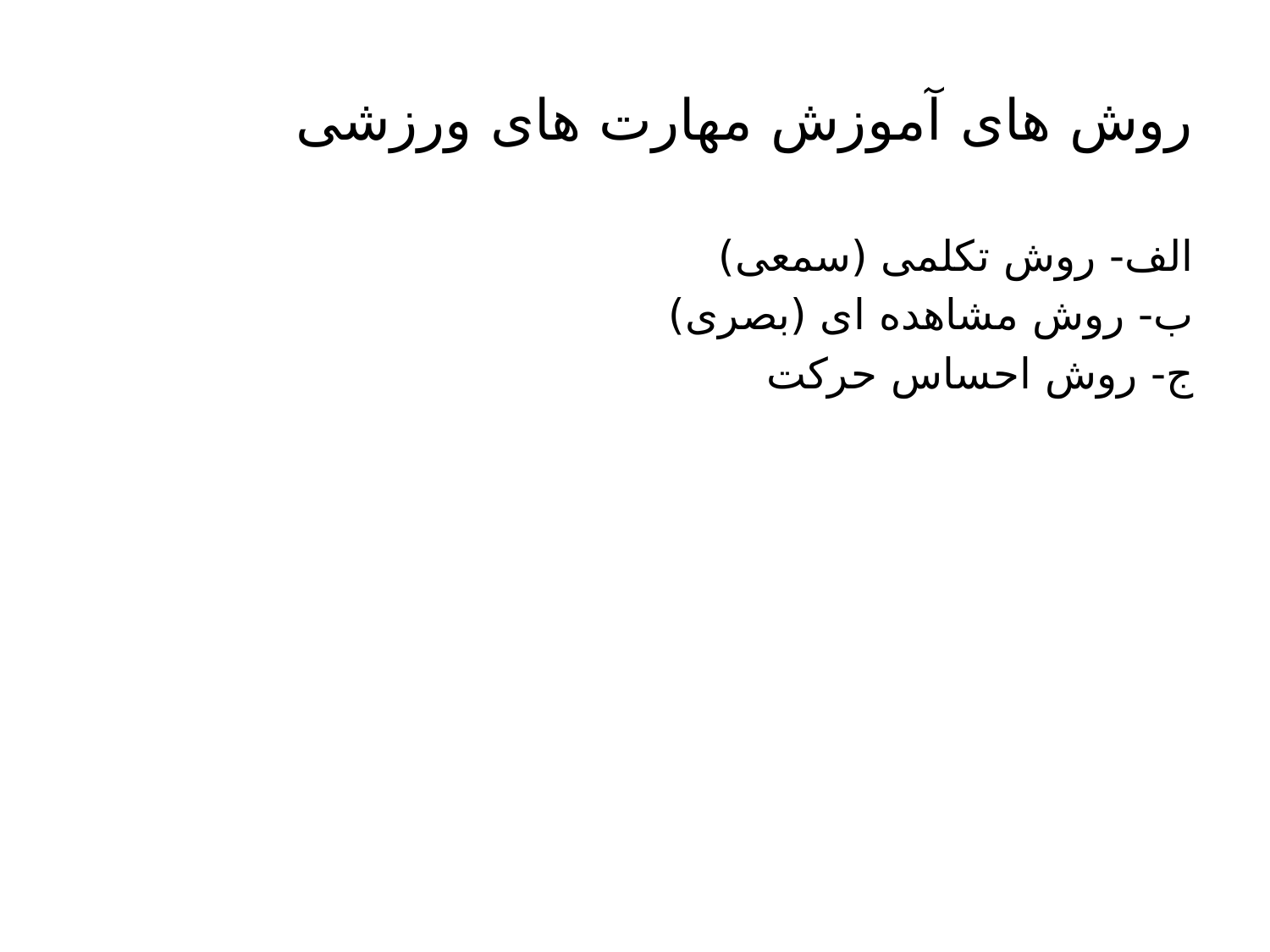

# روش های آموزش مهارت های ورزشی
الف- روش تکلمی (سمعی)
ب- روش مشاهده ای (بصری)
ج- روش احساس حرکت